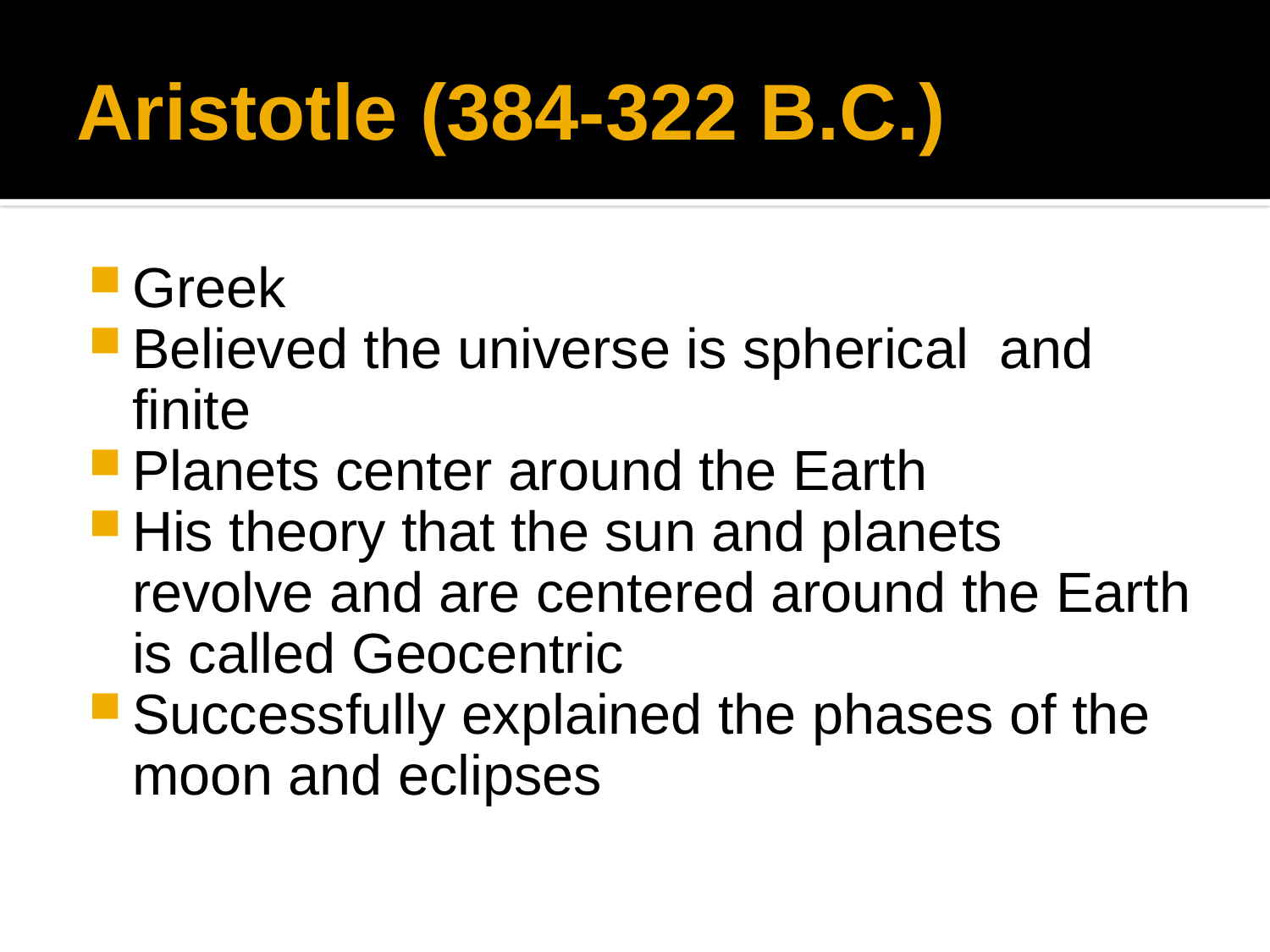

# Aristotle (384-322 B.C.)
Greek
Believed the universe is spherical  and finite
Planets center around the Earth
His theory that the sun and planets revolve and are centered around the Earth is called Geocentric
Successfully explained the phases of the moon and eclipses